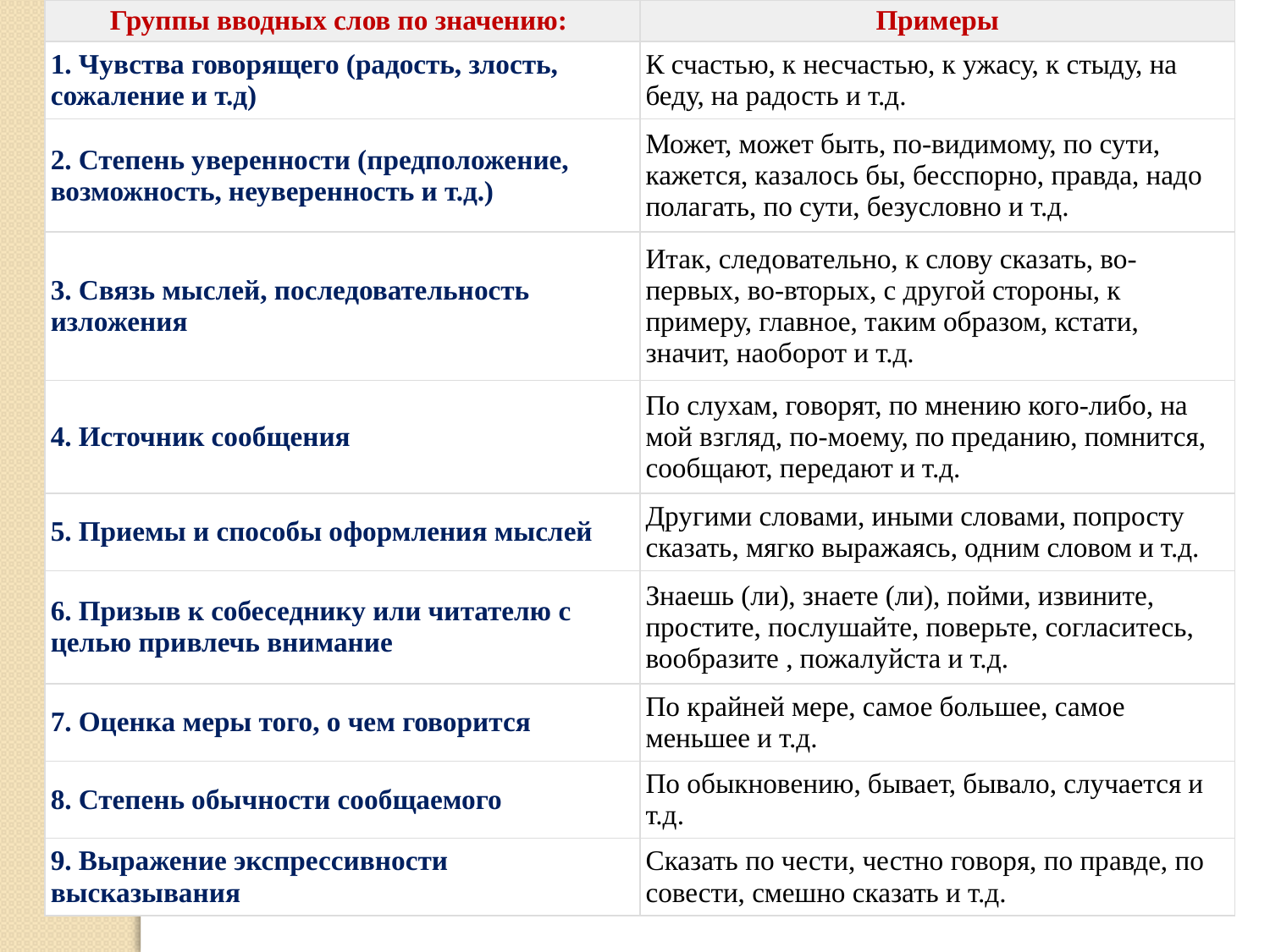

| Группы вводных слов по значению: | Примеры |
| --- | --- |
| 1. Чувства говорящего (радость, злость, сожаление и т.д) | К счастью, к несчастью, к ужасу, к стыду, на беду, на радость и т.д. |
| 2. Степень уверенности (предположение, возможность, неуверенность и т.д.) | Может, может быть, по-видимому, по сути, кажется, казалось бы, бесспорно, правда, надо полагать, по сути, безусловно и т.д. |
| 3. Связь мыслей, последовательность изложения | Итак, следовательно, к слову сказать, во-первых, во-вторых, с другой стороны, к примеру, главное, таким образом, кстати, значит, наоборот и т.д. |
| 4. Источник сообщения | По слухам, говорят, по мнению кого-либо, на мой взгляд, по-моему, по преданию, помнится, сообщают, передают и т.д. |
| 5. Приемы и способы оформления мыслей | Другими словами, иными словами, попросту сказать, мягко выражаясь, одним словом и т.д. |
| 6. Призыв к собеседнику или читателю с целью привлечь внимание | Знаешь (ли), знаете (ли), пойми, извините, простите, послушайте, поверьте, согласитесь, вообразите , пожалуйста и т.д. |
| 7. Оценка меры того, о чем говорится | По крайней мере, самое большее, самое меньшее и т.д. |
| 8. Степень обычности сообщаемого | По обыкновению, бывает, бывало, случается и т.д. |
| 9. Выражение экспрессивности высказывания | Сказать по чести, честно говоря, по правде, по совести, смешно сказать и т.д. |